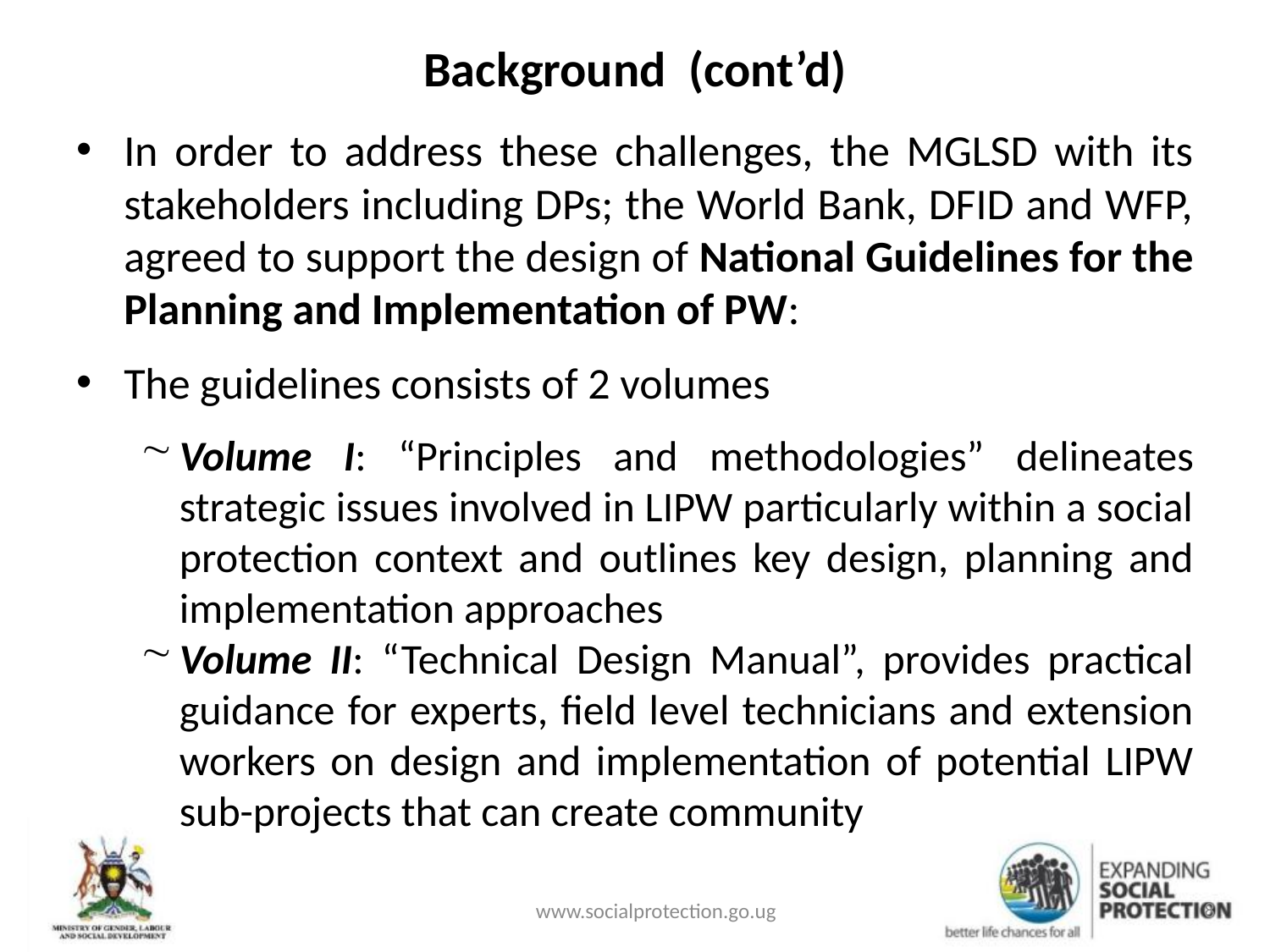

# Background  (cont’d)
In order to address these challenges, the MGLSD with its stakeholders including DPs; the World Bank, DFID and WFP, agreed to support the design of National Guidelines for the Planning and Implementation of PW:
The guidelines consists of 2 volumes
Volume I: “Principles and methodologies” delineates strategic issues involved in LIPW particularly within a social protection context and outlines key design, planning and implementation approaches
Volume II: “Technical Design Manual”, provides practical guidance for experts, field level technicians and extension workers on design and implementation of potential LIPW sub-projects that can create community